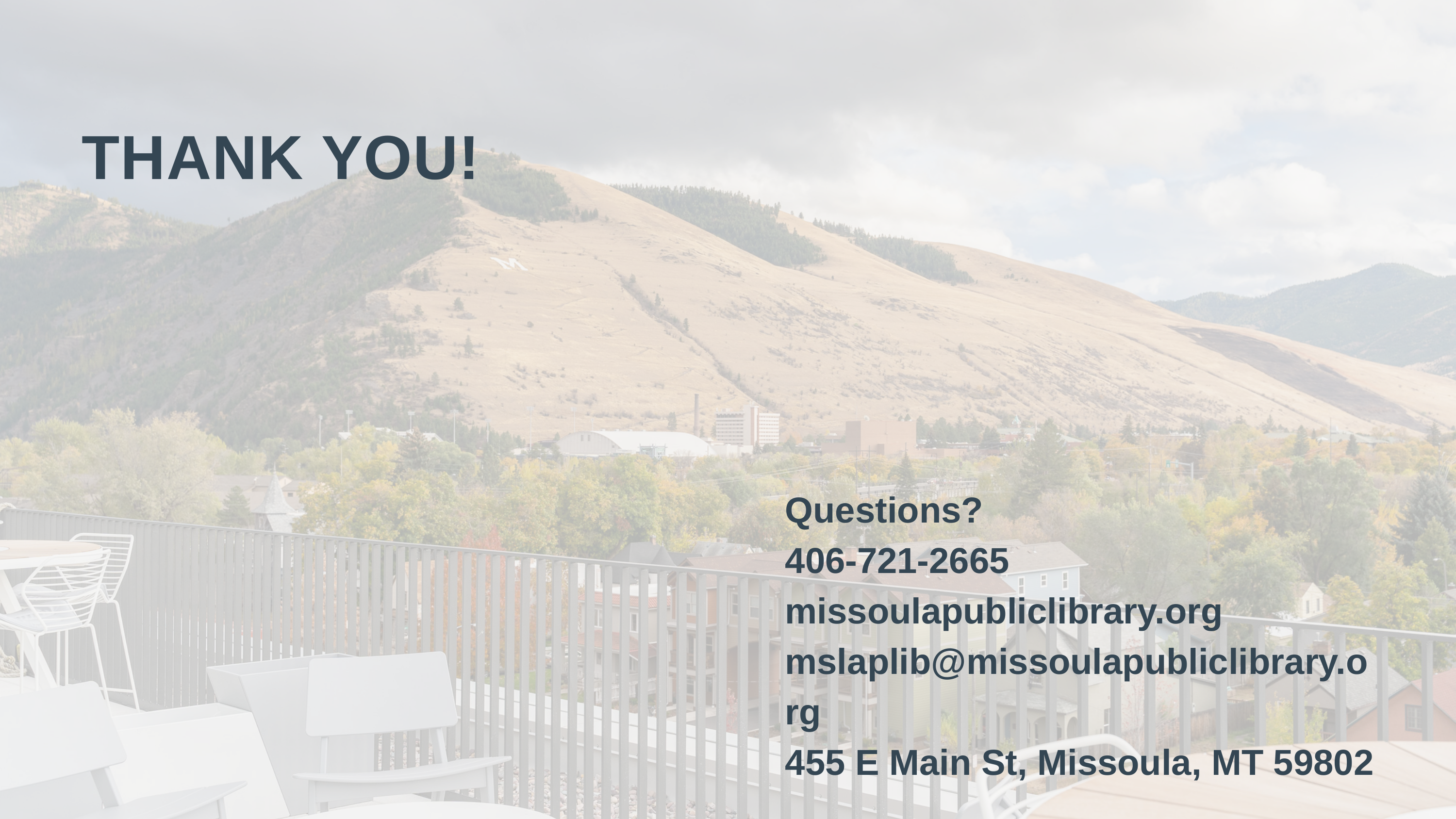

THANK YOU!

Questions?
406-721-2665
missoulapubliclibrary.org
mslaplib@missoulapubliclibrary.org
455 E Main St, Missoula, MT 59802